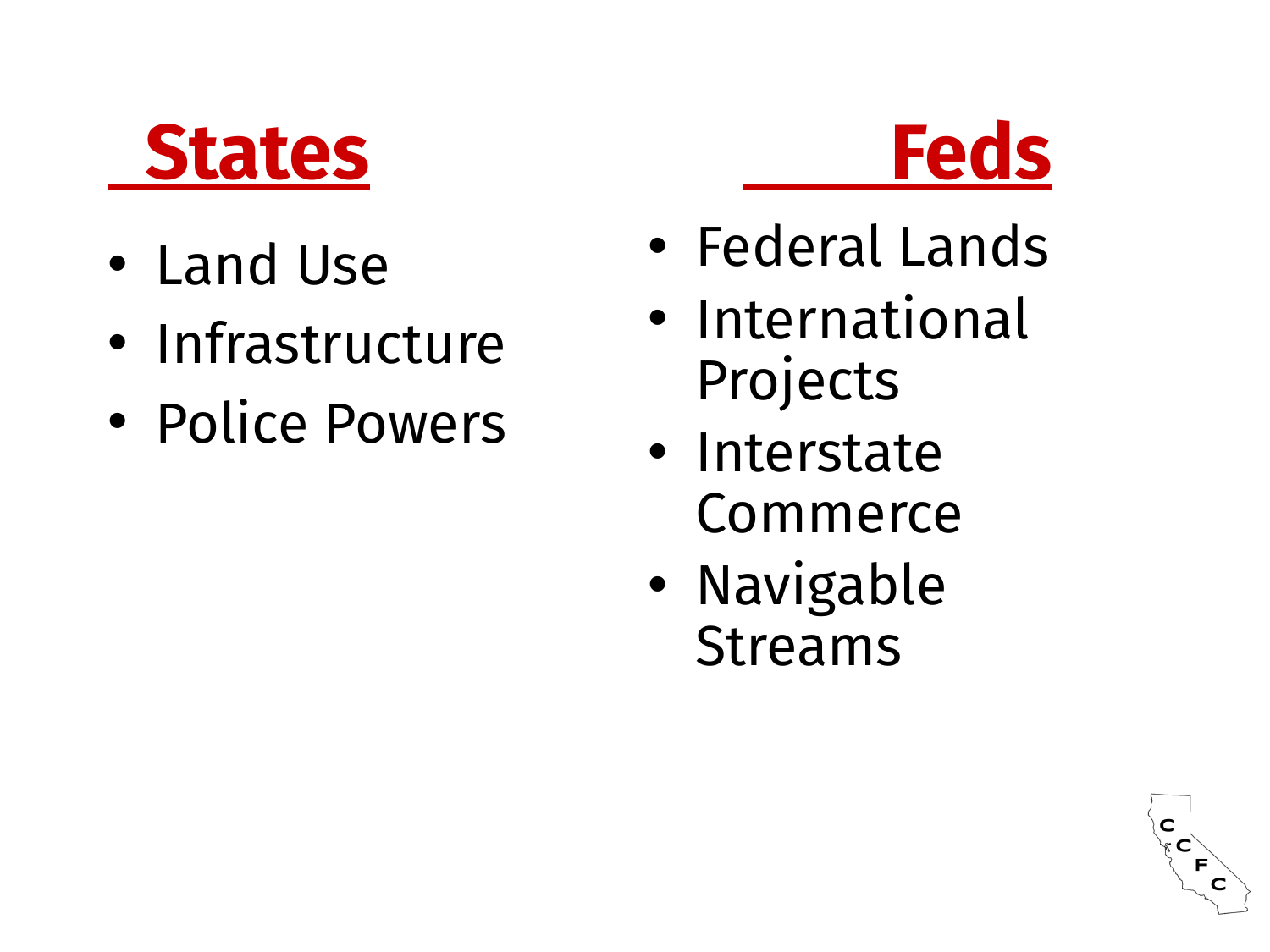

# States			        Feds
Federal Lands
International Projects
Interstate Commerce
Navigable Streams

Land Use
Infrastructure
Police Powers